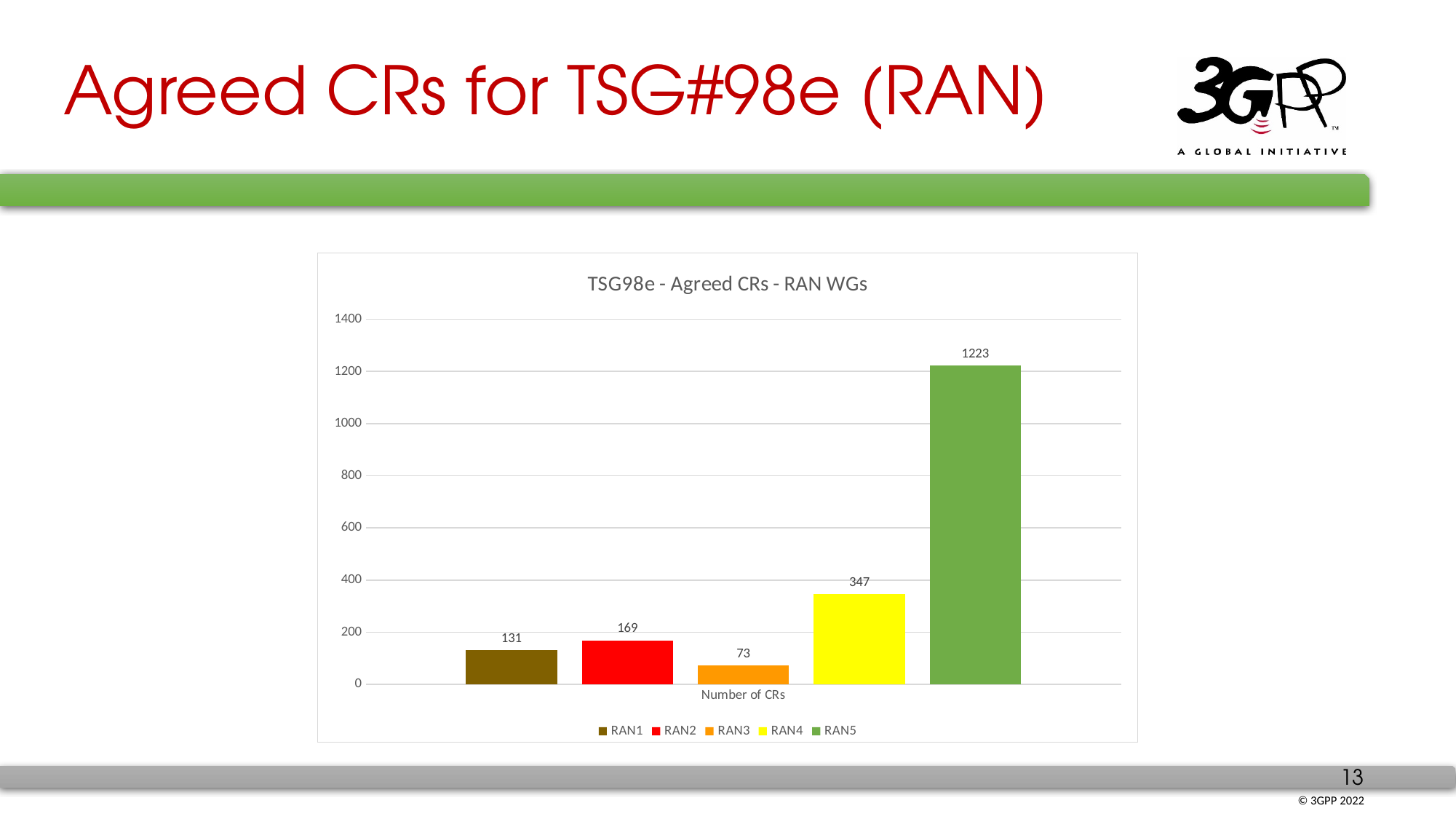

# Agreed CRs for TSG#98e (RAN)

### Chart: TSG98e - Agreed CRs - RAN WGs

| Category | RAN1 | RAN2 | RAN3 | RAN4 | RAN5 |
|---|---|---|---|---|---|
| Number of CRs | 131.0 | 169.0 | 73.0 | 347.0 | 1223.0 |